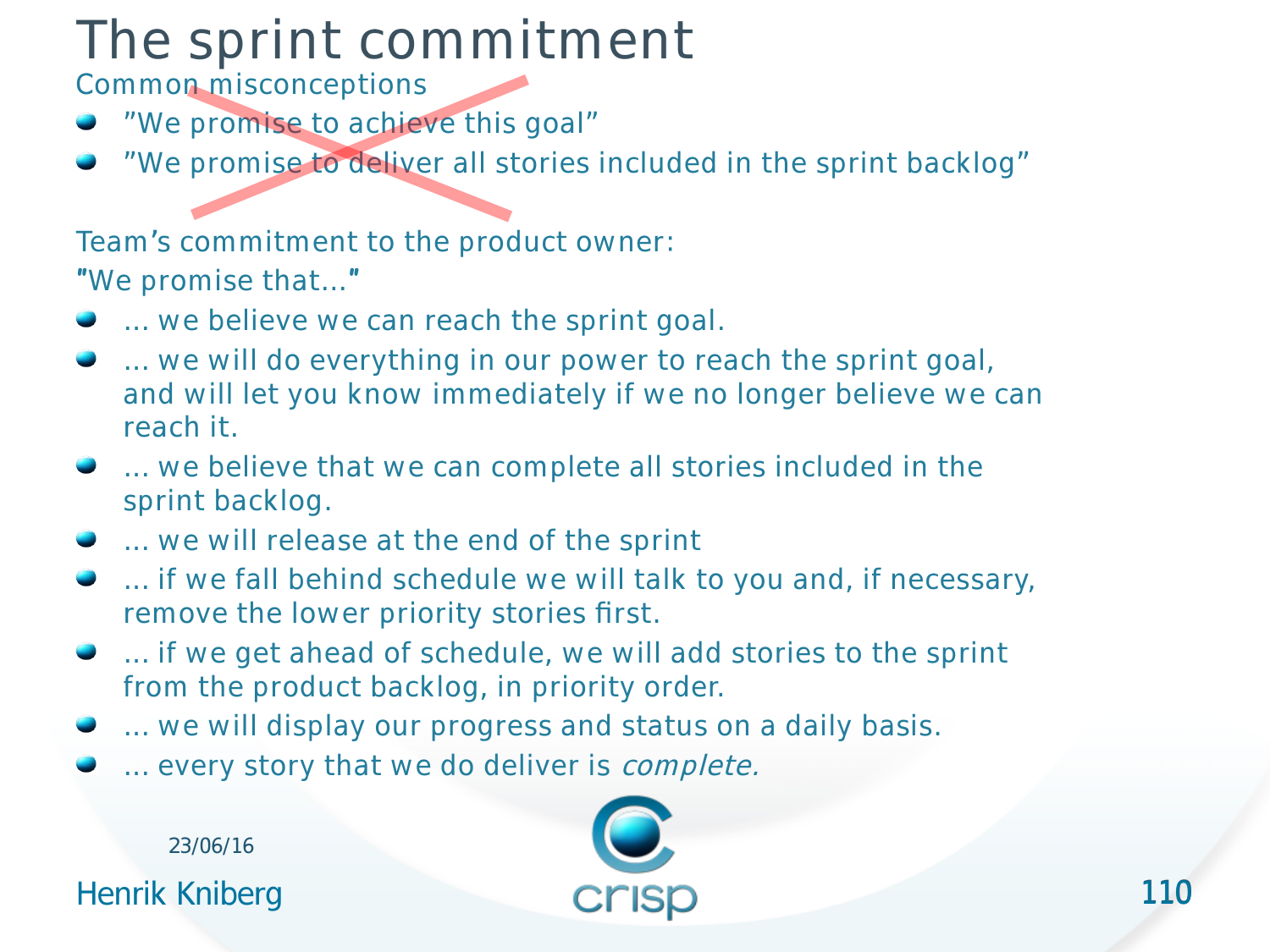

# The sprint commitment
Common misconceptions
”We promise to achieve this goal”
”We promise to deliver all stories included in the sprint backlog”

Team’s commitment to the product owner:
”We promise that...”
... we believe we can reach the sprint goal.
... we will do everything in our power to reach the sprint goal, and will let you know immediately if we no longer believe we can reach it.
... we believe that we can complete all stories included in the sprint backlog.
... we will release at the end of the sprint
... if we fall behind schedule we will talk to you and, if necessary, remove the lower priority stories first.
... if we get ahead of schedule, we will add stories to the sprint from the product backlog, in priority order.
... we will display our progress and status on a daily basis.
... every story that we do deliver is complete.

23/06/16
110
Henrik Kniberg